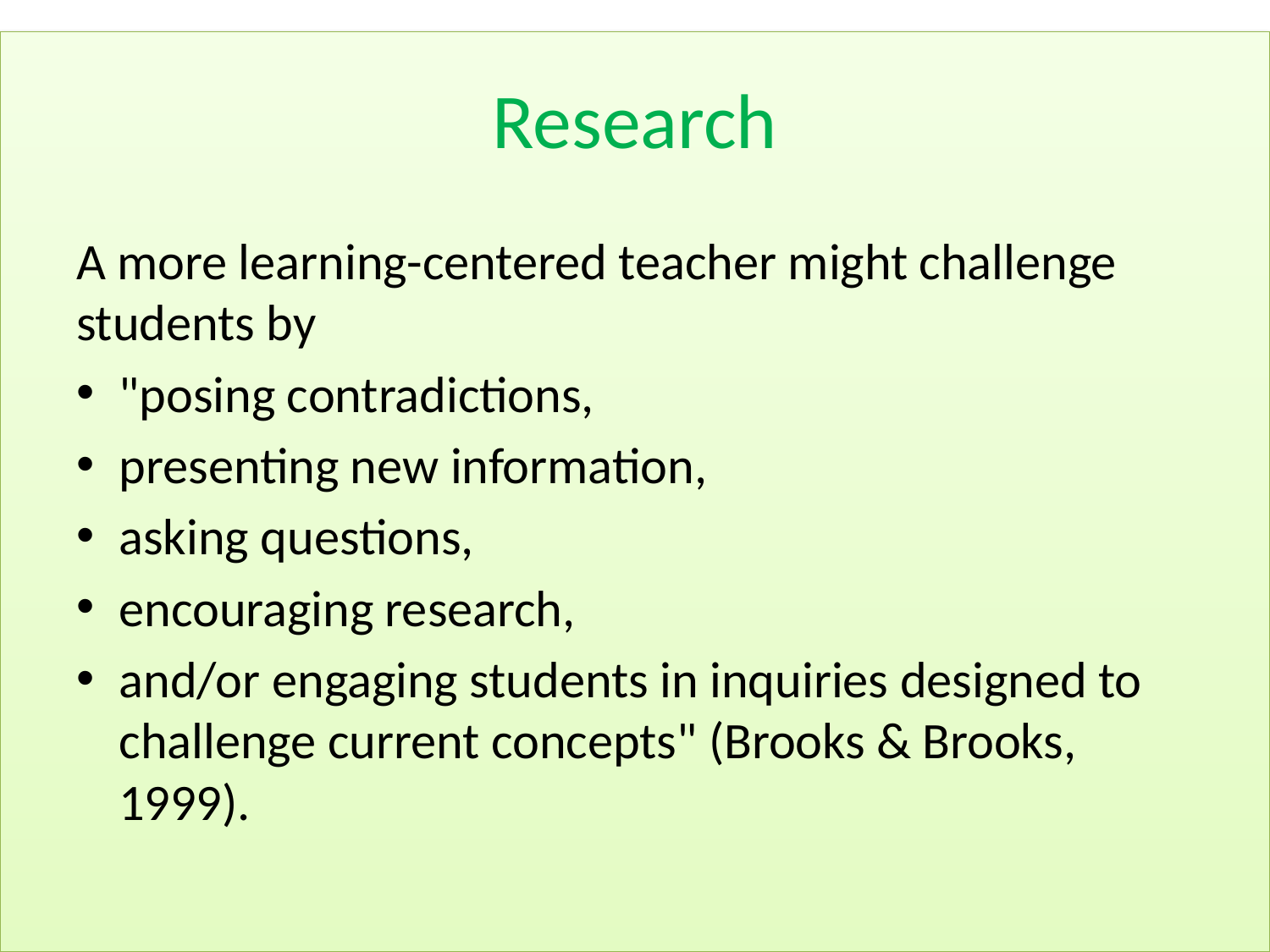

# Research
A more learning-centered teacher might challenge students by
"posing contradictions,
presenting new information,
asking questions,
encouraging research,
and/or engaging students in inquiries designed to challenge current concepts" (Brooks & Brooks, 1999).